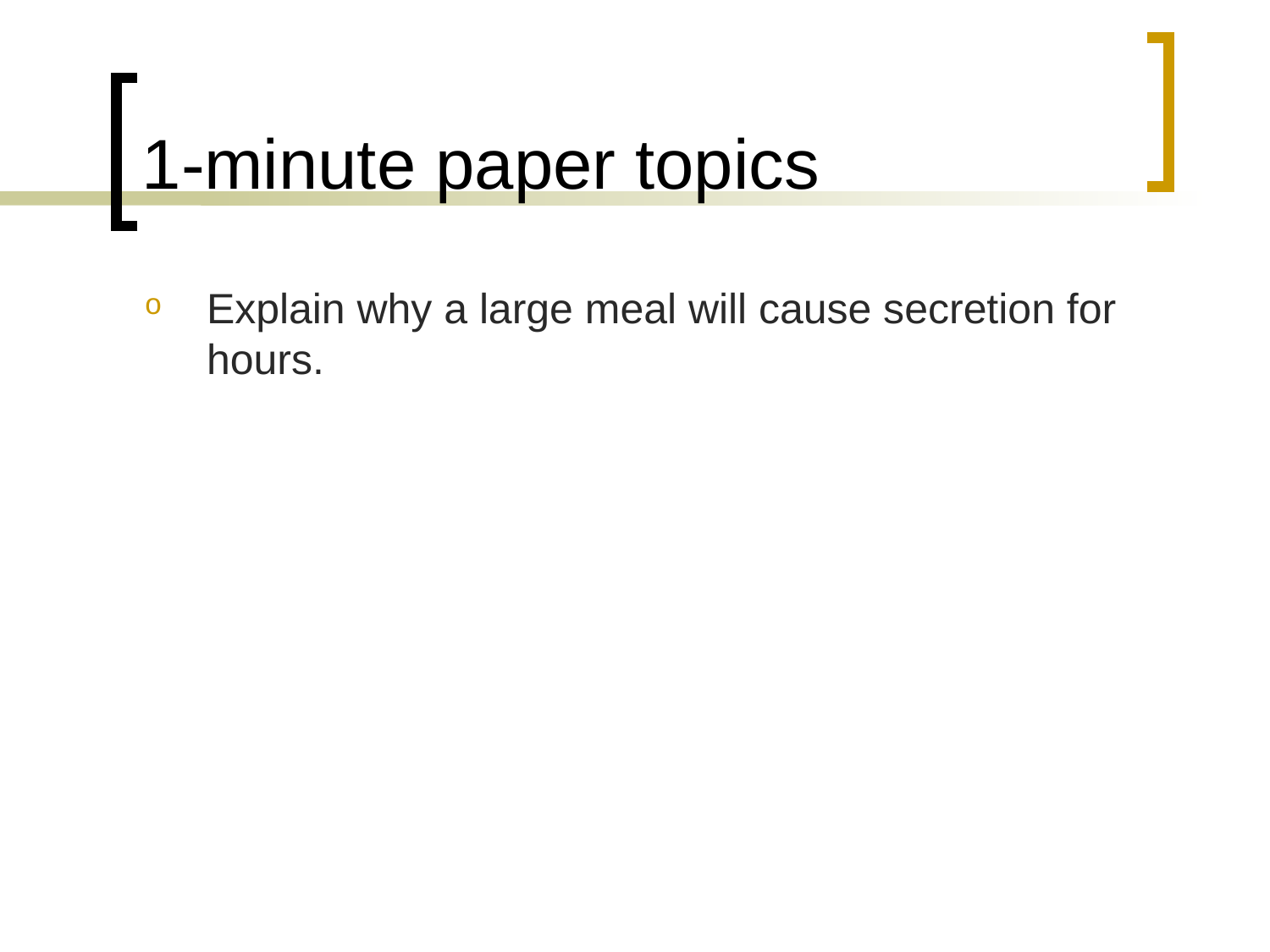

# 1-minute paper topics
Explain why a large meal will cause secretion for hours.